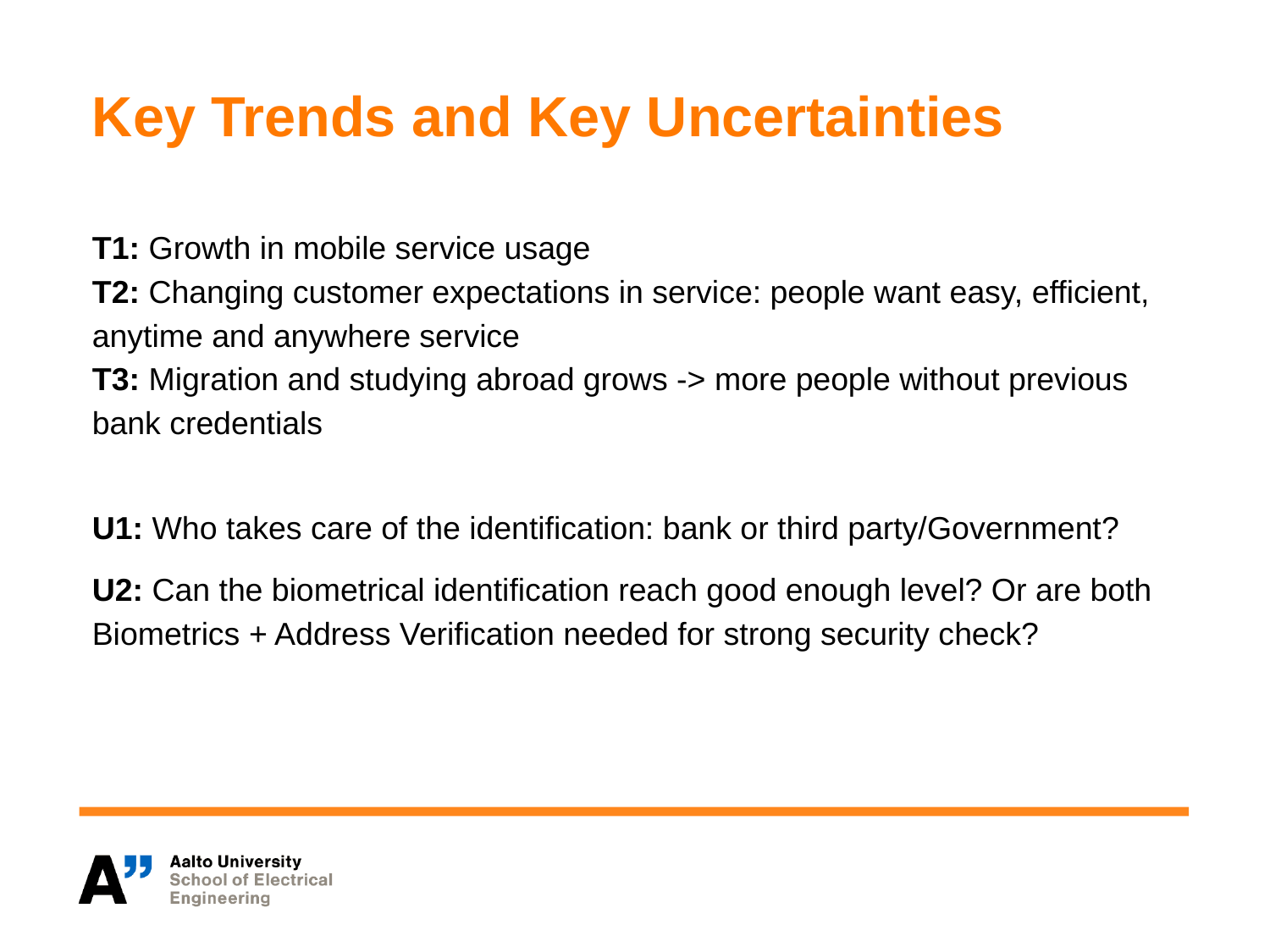

# Key Trends and Key Uncertainties
T1: Growth in mobile service usage
T2: Changing customer expectations in service: people want easy, efficient, anytime and anywhere service
T3: Migration and studying abroad grows -> more people without previous bank credentials

U1: Who takes care of the identification: bank or third party/Government?
U2: Can the biometrical identification reach good enough level? Or are both Biometrics + Address Verification needed for strong security check?